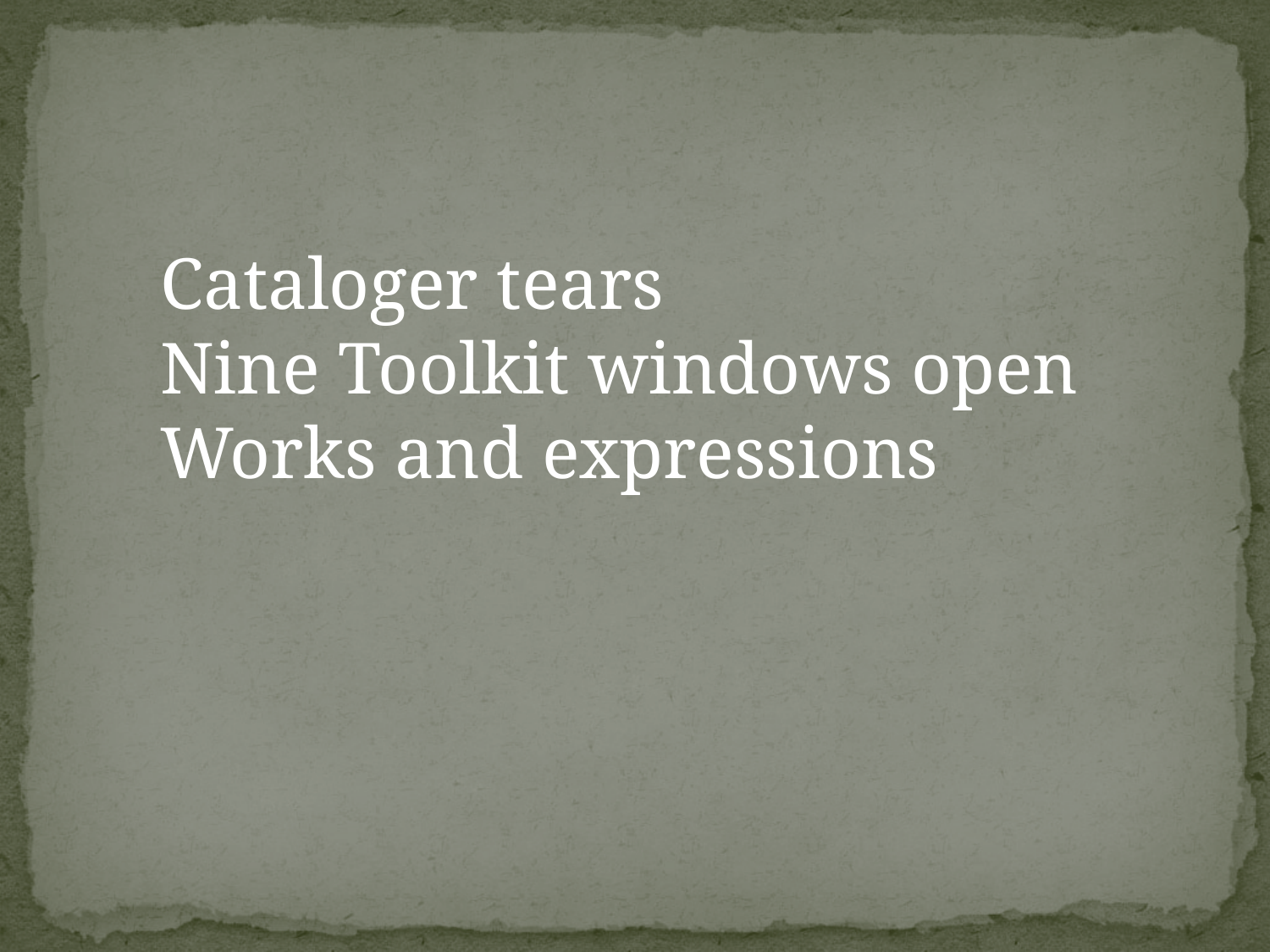

Cataloger tears
Nine Toolkit windows open
Works and expressions